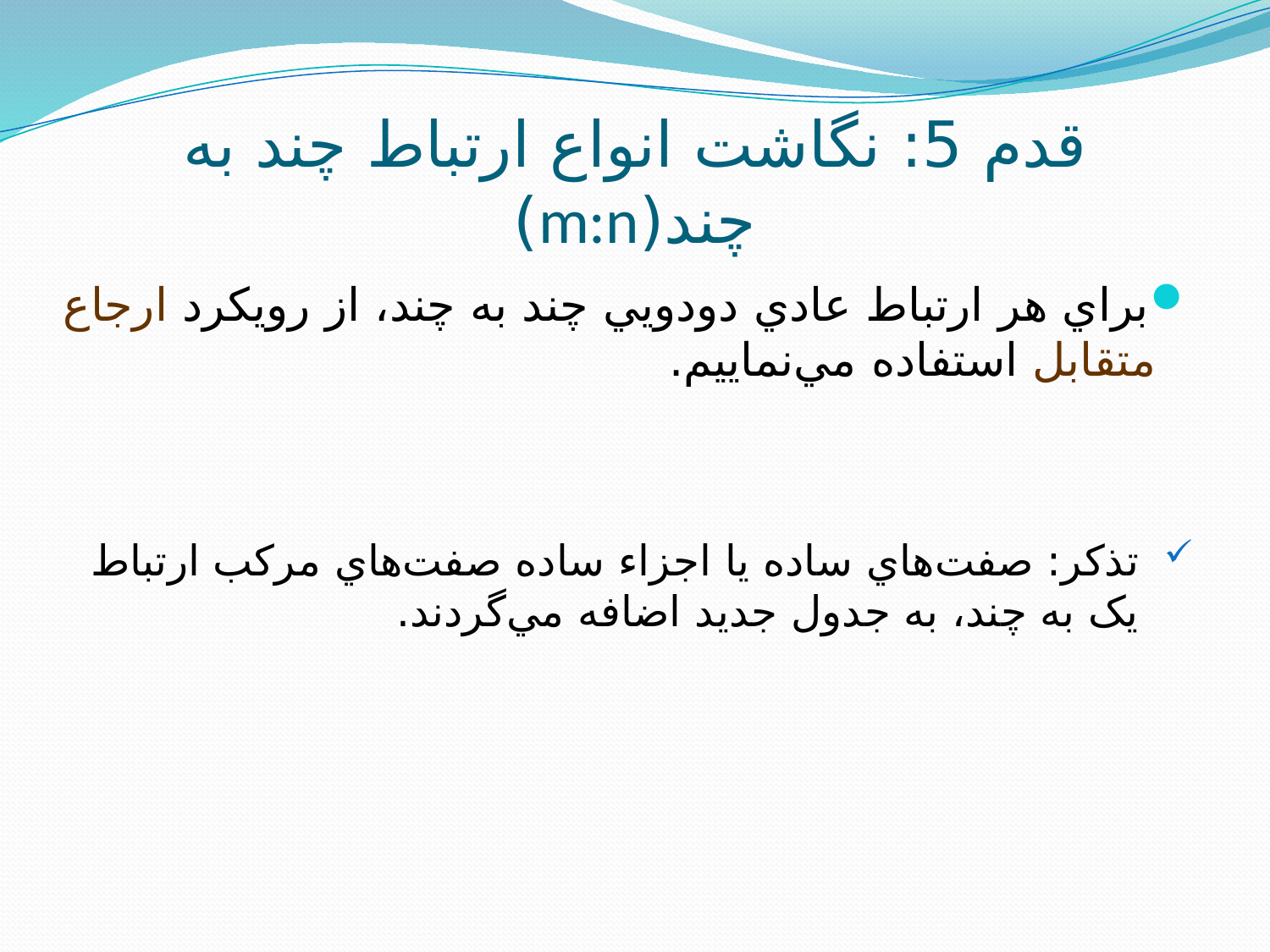

# قدم 5: نگاشت انواع ارتباط چند به چند(m:n)
براي هر ارتباط عادي دودويي چند به چند، از رويکرد ارجاع متقابل استفاده مي‌نماييم.

تذکر: صفت‌هاي ساده يا اجزاء ساده صفت‌هاي مرکب ارتباط يک به چند، به جدول جديد اضافه مي‌گردند.